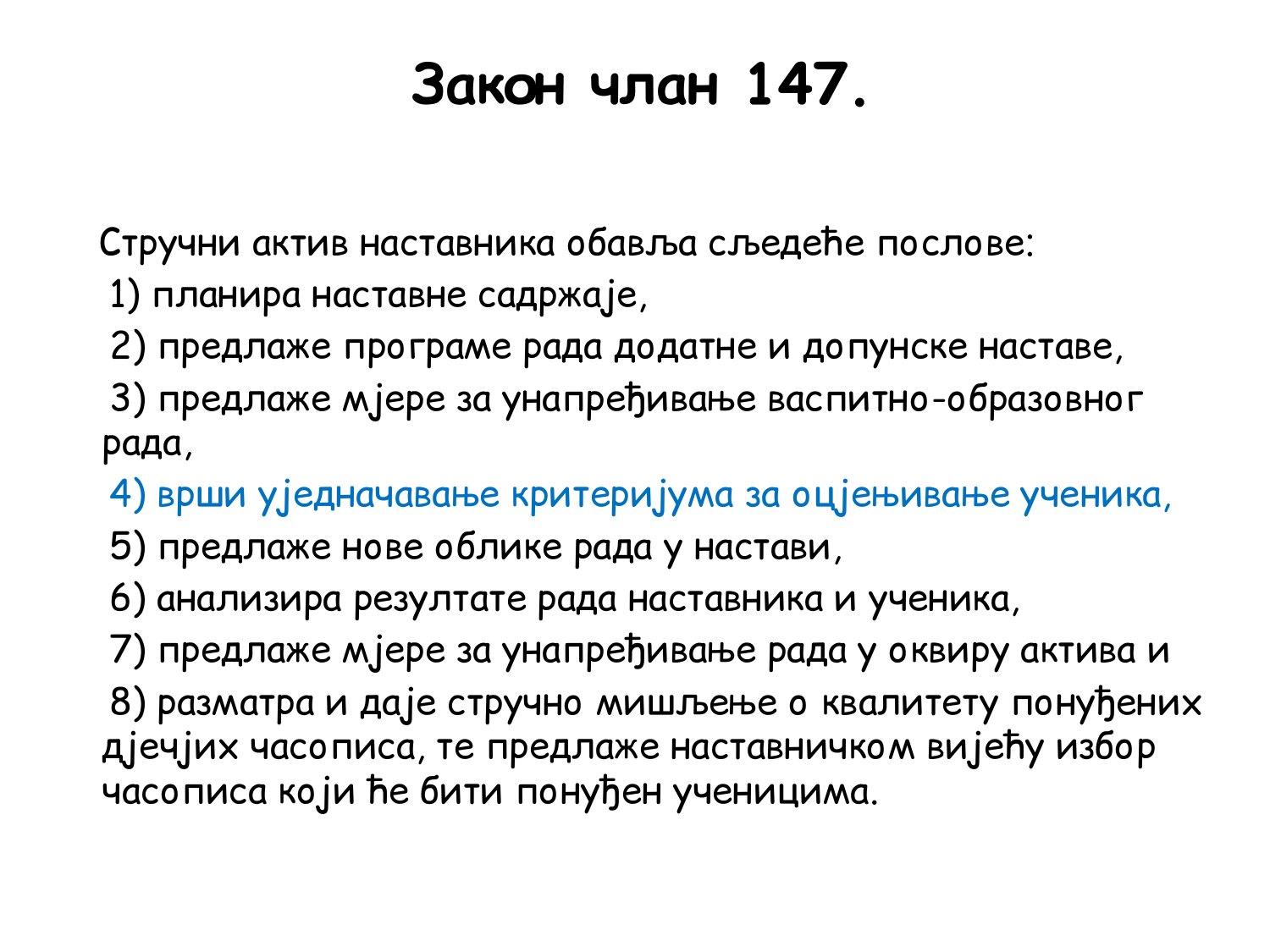

# Закон члан 147.
    Стручни актив наставника обавља сљедеће послове:
     1) планира наставне садржаје,
     2) предлаже програме рада додатне и допунске наставе,
     3) предлаже мјере за унапређивање васпитно-образовног рада,
     4) врши уједначавање критеријума за оцјењивање ученика,
     5) предлаже нове облике рада у настави,
     6) анализира резултате рада наставника и ученика,
     7) предлаже мјере за унапређивање рада у оквиру актива и
     8) разматра и даје стручно мишљење о квалитету понуђених дјечјих часописа, те предлаже наставничком вијећу избор часописа који ће бити понуђен ученицима.